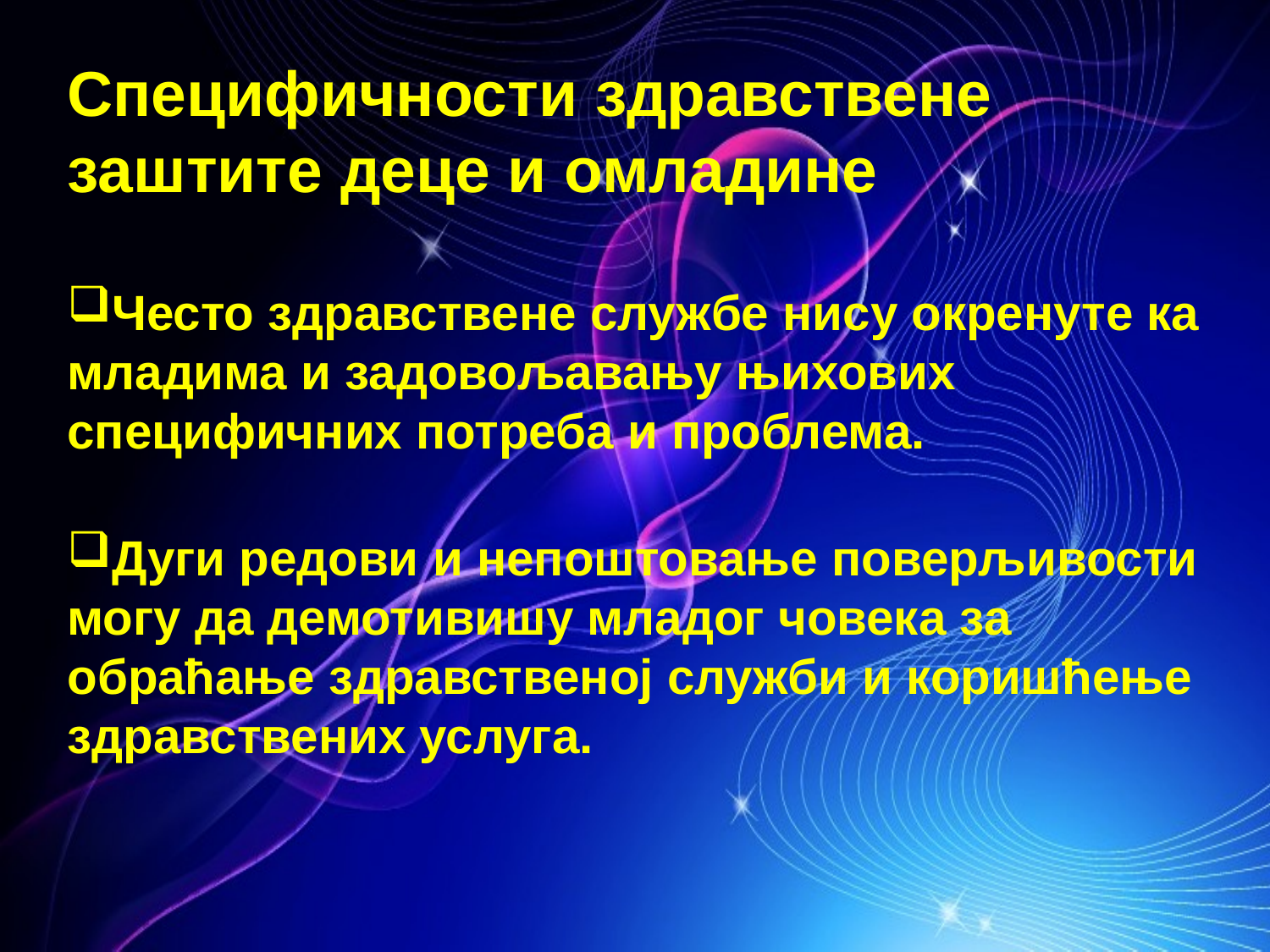

Специфичности здравствене заштите деце и омладине

Често здравствене службе нису окренуте ка младима и задовољавању њихових специфичних потреба и проблема.

Дуги редови и непоштовање поверљивости могу да демотивишу младог човека за обраћање здравственој служби и коришћење здравствених услуга.